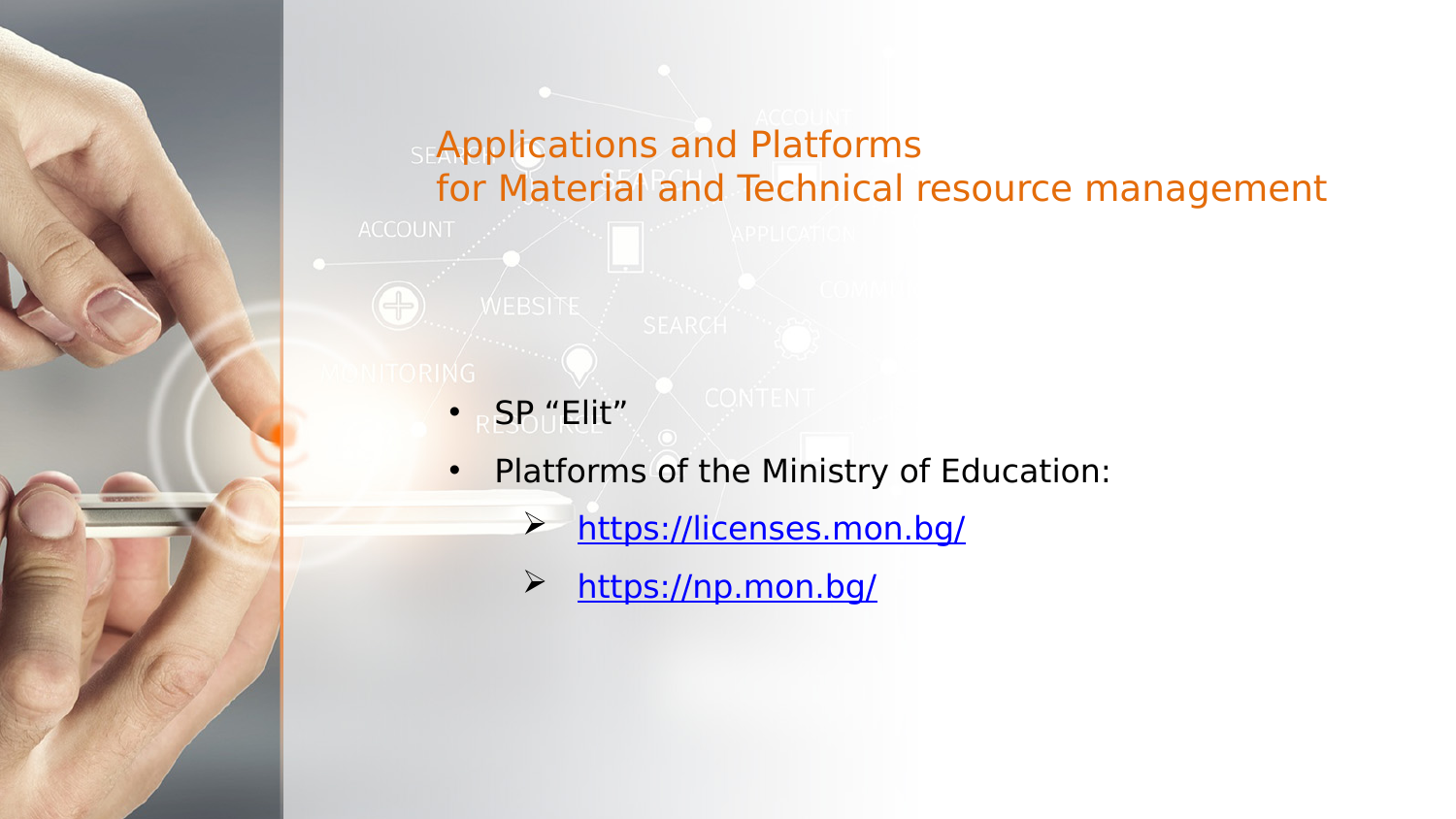

# Applications and Platforms for Material and Technical resource management
SP “Elit”
Platforms of the Ministry of Education:
https://licenses.mon.bg/
https://np.mon.bg/